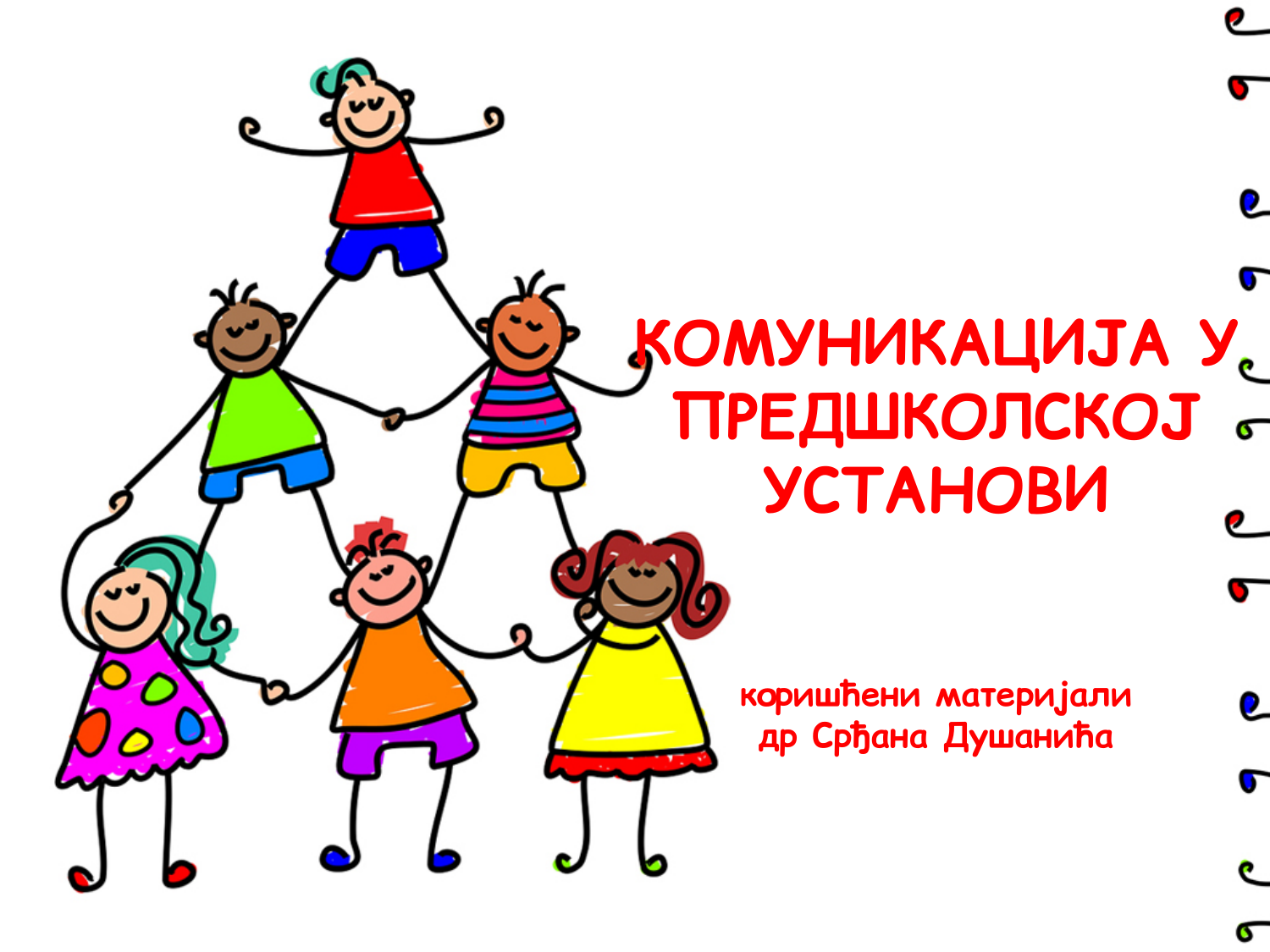

# КОМУНИКАЦИЈА У ПРЕДШКОЛСКОЈ УСТАНОВИ коришћени материјали др Срђана Душанића